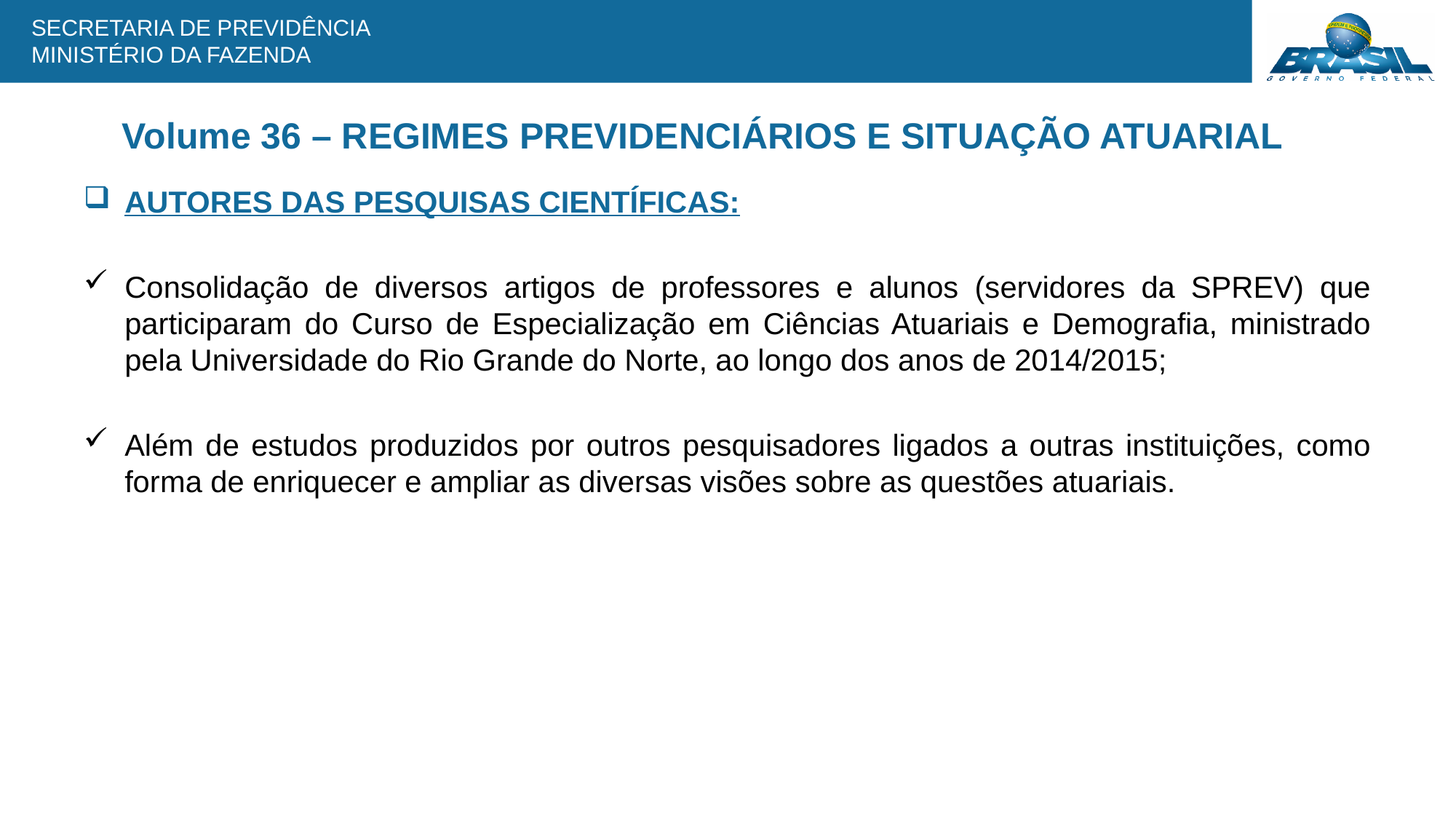

# Volume 36 – REGIMES PREVIDENCIÁRIOS E SITUAÇÃO ATUARIAL
AUTORES DAS PESQUISAS CIENTÍFICAS:

Consolidação de diversos artigos de professores e alunos (servidores da SPREV) que participaram do Curso de Especialização em Ciências Atuariais e Demografia, ministrado pela Universidade do Rio Grande do Norte, ao longo dos anos de 2014/2015;

Além de estudos produzidos por outros pesquisadores ligados a outras instituições, como forma de enriquecer e ampliar as diversas visões sobre as questões atuariais.